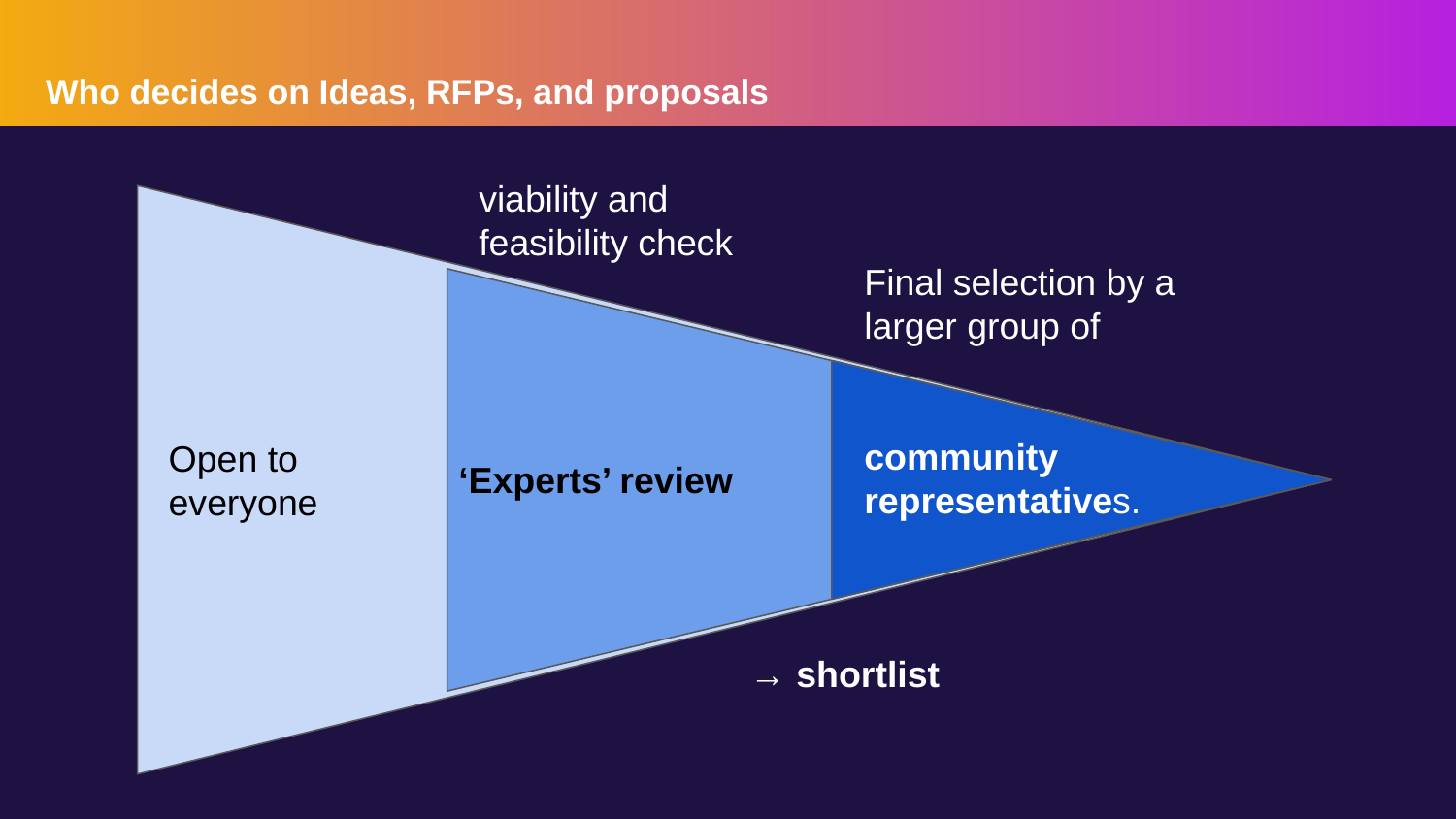

# Who decides on Ideas, RFPs, and proposals
viability and feasibility check
Final selection by a larger group of

community representatives.
Open to everyone
‘Experts’ review
→ shortlist